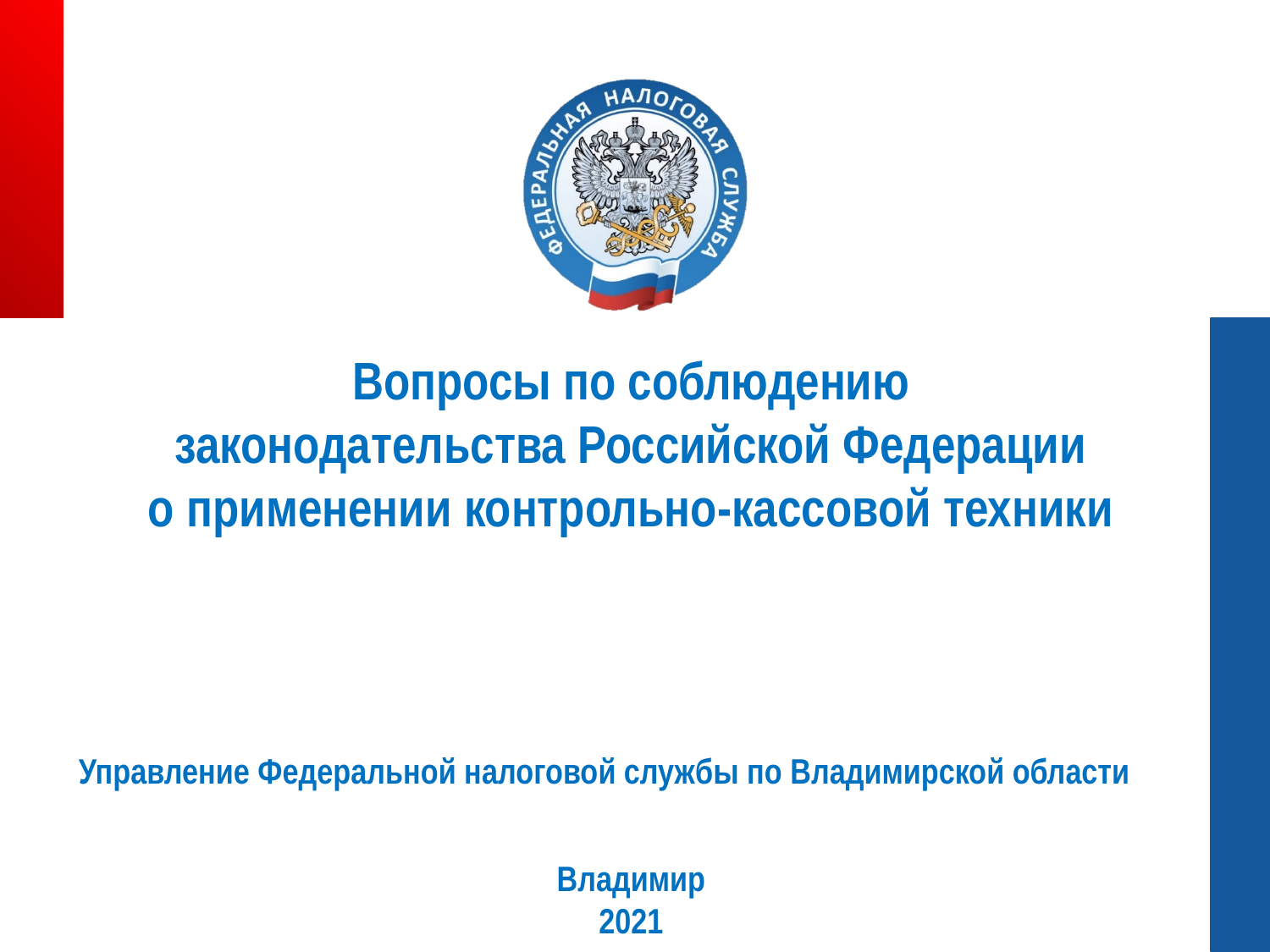

Вопросы по соблюдению
законодательства Российской Федерации
о применении контрольно-кассовой техники
Управление Федеральной налоговой службы по Владимирской области
Владимир
2021